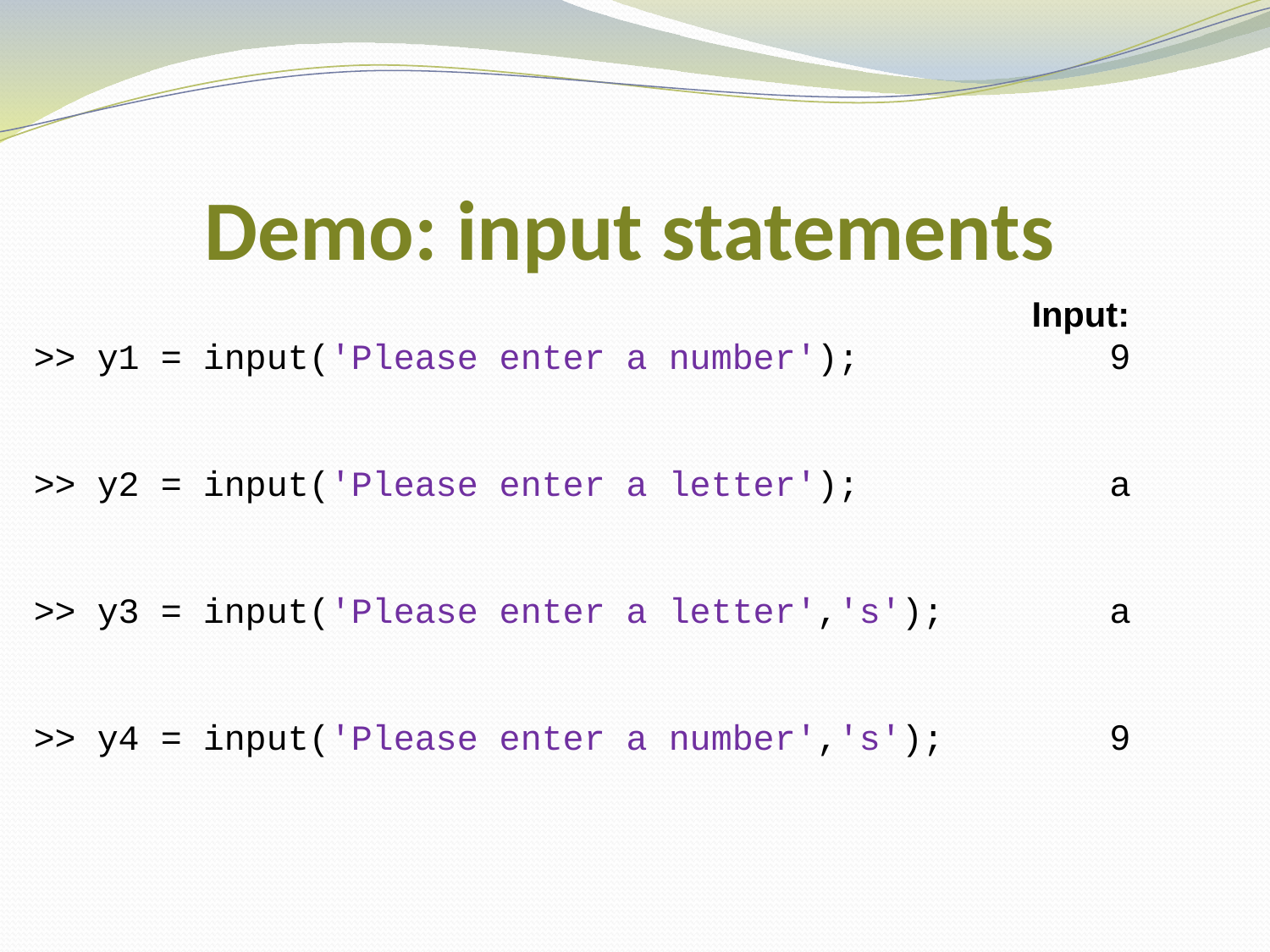

Demo: input statements
Input:
9

a

a

9
>> y1 = input('Please enter a number');

>> y2 = input('Please enter a letter');

>> y3 = input('Please enter a letter','s');

>> y4 = input('Please enter a number','s');